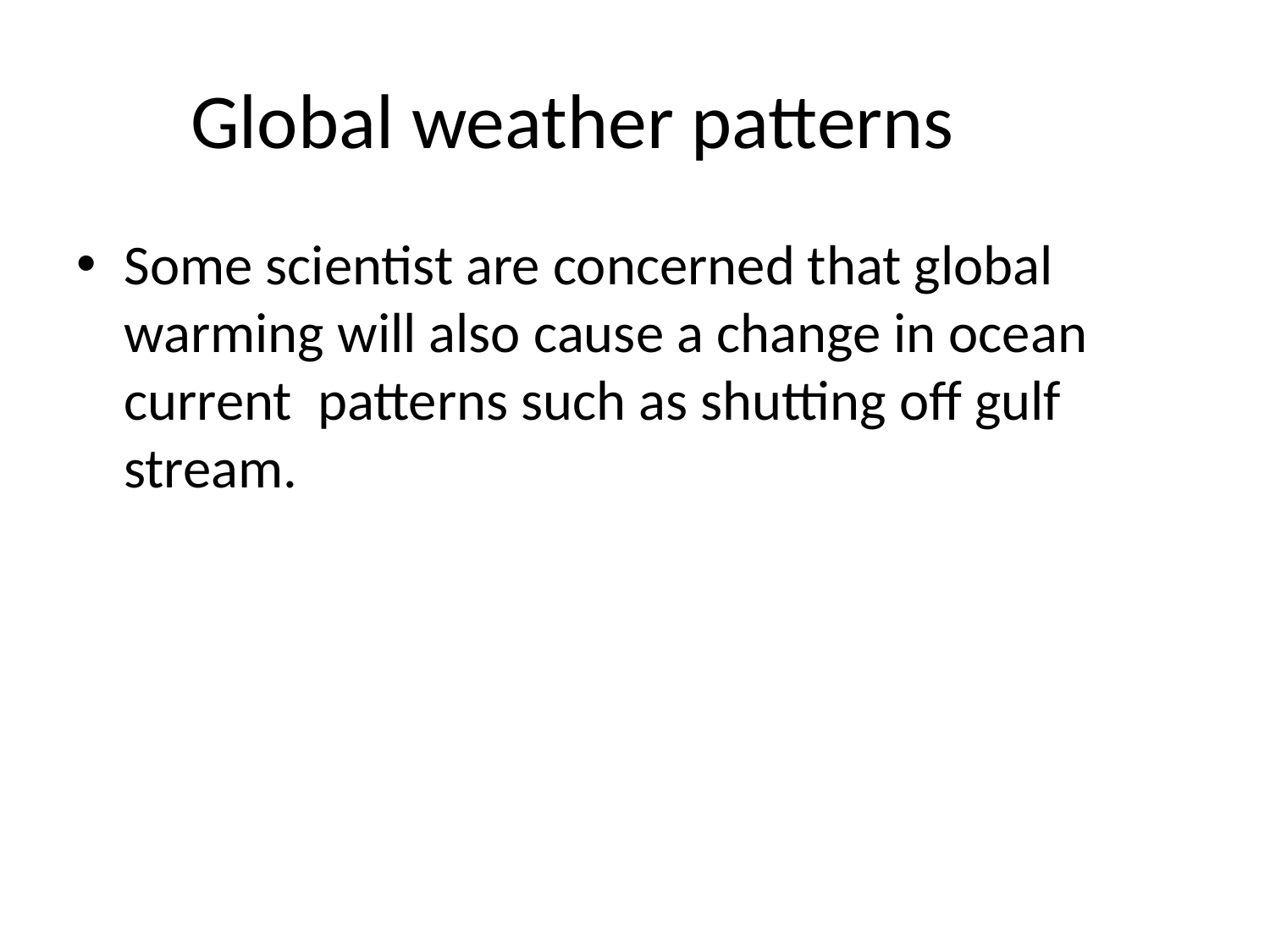

# Global weather patterns
Some scientist are concerned that global warming will also cause a change in ocean current  patterns such as shutting off gulf stream.